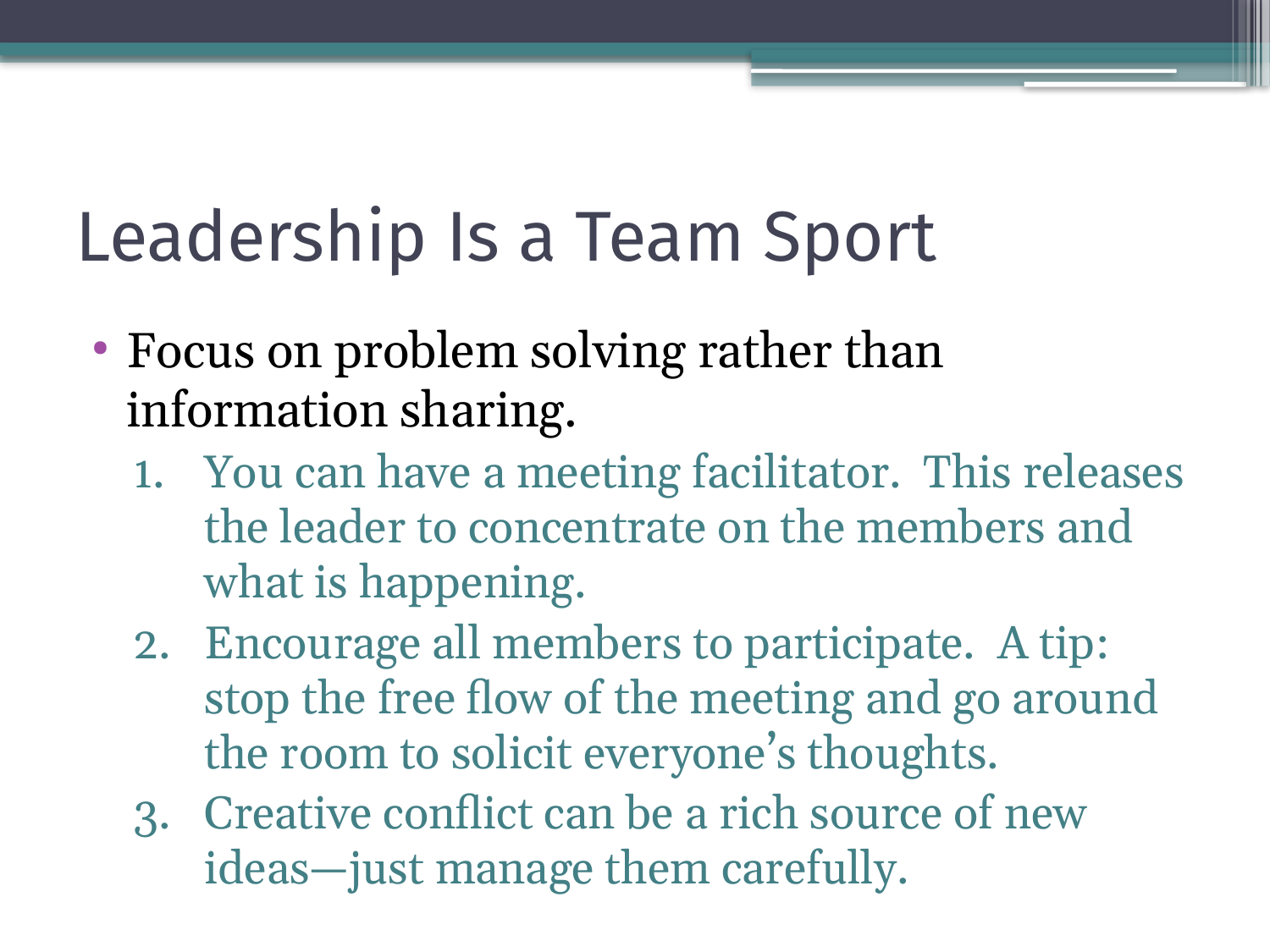

# Leadership Is a Team Sport
Focus on problem solving rather than information sharing.
You can have a meeting facilitator.  This releases the leader to concentrate on the members and what is happening.
Encourage all members to participate.  A tip: stop the free flow of the meeting and go around the room to solicit everyone’s thoughts.
Creative conflict can be a rich source of new ideas—just manage them carefully.